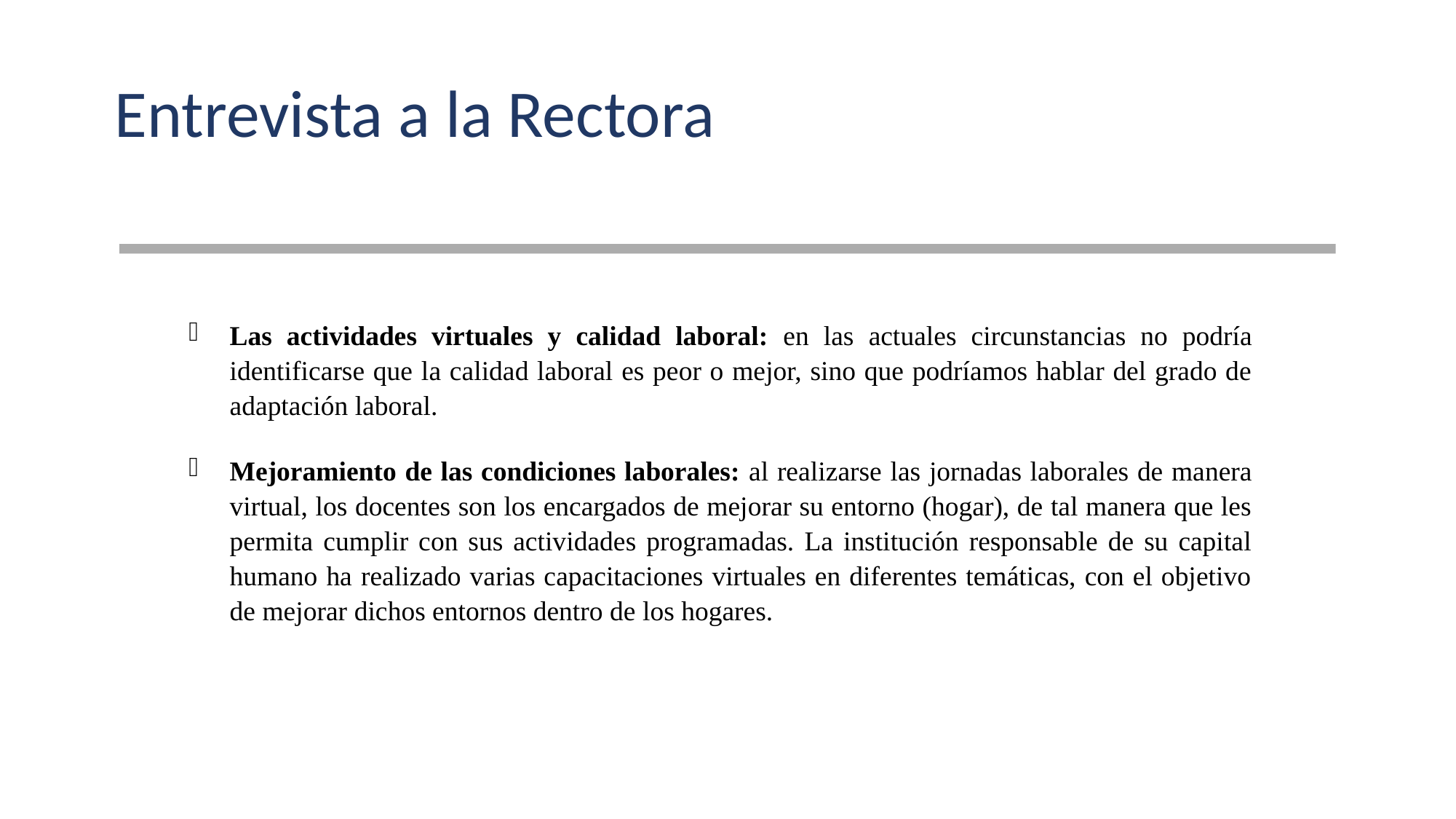

# Entrevista a la Rectora

Las actividades virtuales y calidad laboral: en las actuales circunstancias no podría identificarse que la calidad laboral es peor o mejor, sino que podríamos hablar del grado de adaptación laboral.
Mejoramiento de las condiciones laborales: al realizarse las jornadas laborales de manera virtual, los docentes son los encargados de mejorar su entorno (hogar), de tal manera que les permita cumplir con sus actividades programadas. La institución responsable de su capital humano ha realizado varias capacitaciones virtuales en diferentes temáticas, con el objetivo de mejorar dichos entornos dentro de los hogares.